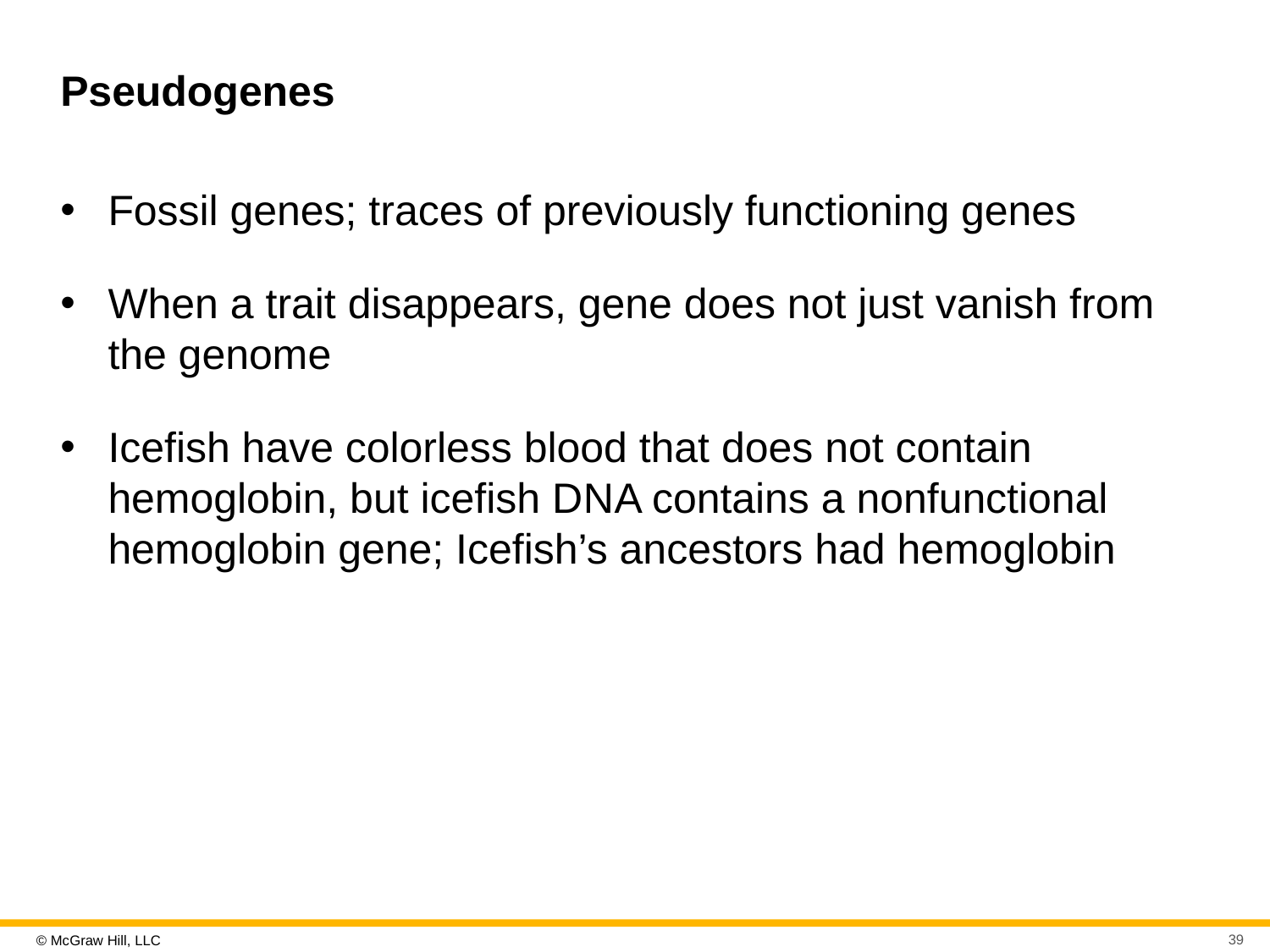

# Pseudogenes
Fossil genes; traces of previously functioning genes
When a trait disappears, gene does not just vanish from the genome
Icefish have colorless blood that does not contain hemoglobin, but icefish D N A contains a nonfunctional hemoglobin gene; Icefish’s ancestors had hemoglobin
39